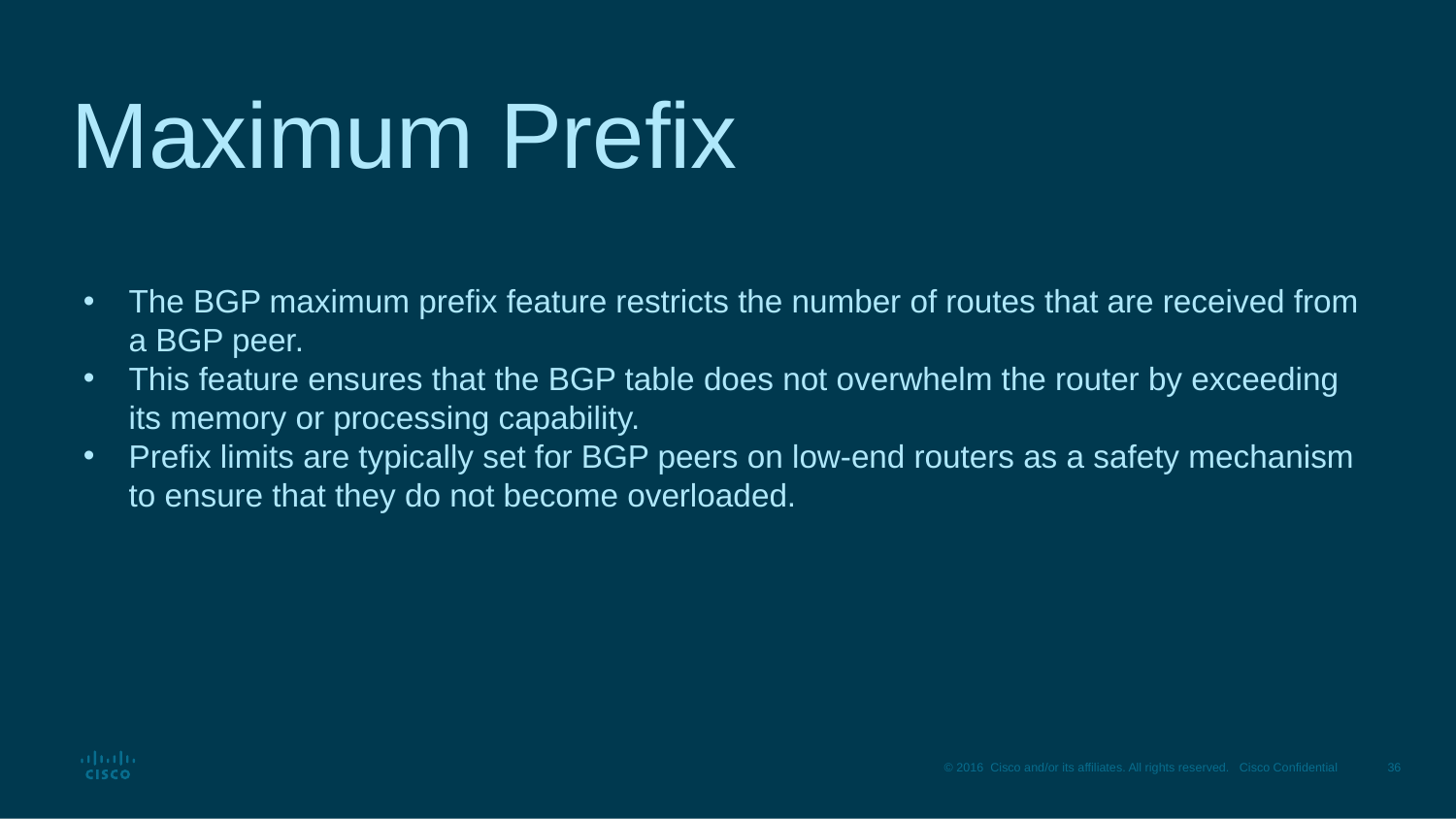

# Maximum Prefix
The BGP maximum prefix feature restricts the number of routes that are received from a BGP peer.
This feature ensures that the BGP table does not overwhelm the router by exceeding its memory or processing capability.
Prefix limits are typically set for BGP peers on low-end routers as a safety mechanism to ensure that they do not become overloaded.